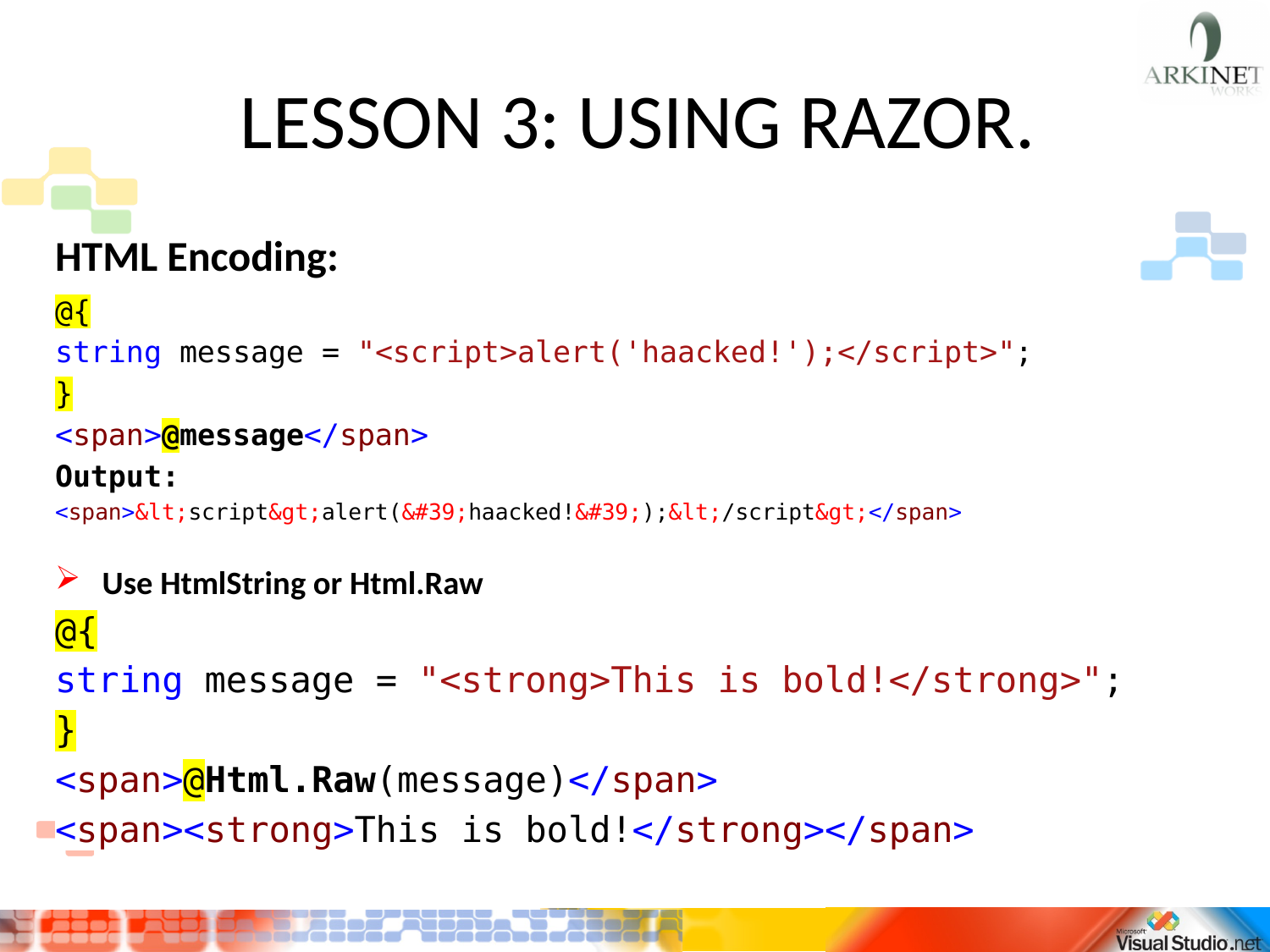

# LESSON 3: USING RAZOR.
HTML Encoding:
@{
string message = "<script>alert('haacked!');</script>";
}
<span>@message</span>
Output:
<span>&lt;script&gt;alert(&#39;haacked!&#39;);&lt;/script&gt;</span>

Use HtmlString or Html.Raw
@{
string message = "<strong>This is bold!</strong>";
}
<span>@Html.Raw(message)</span>
<span><strong>This is bold!</strong></span>